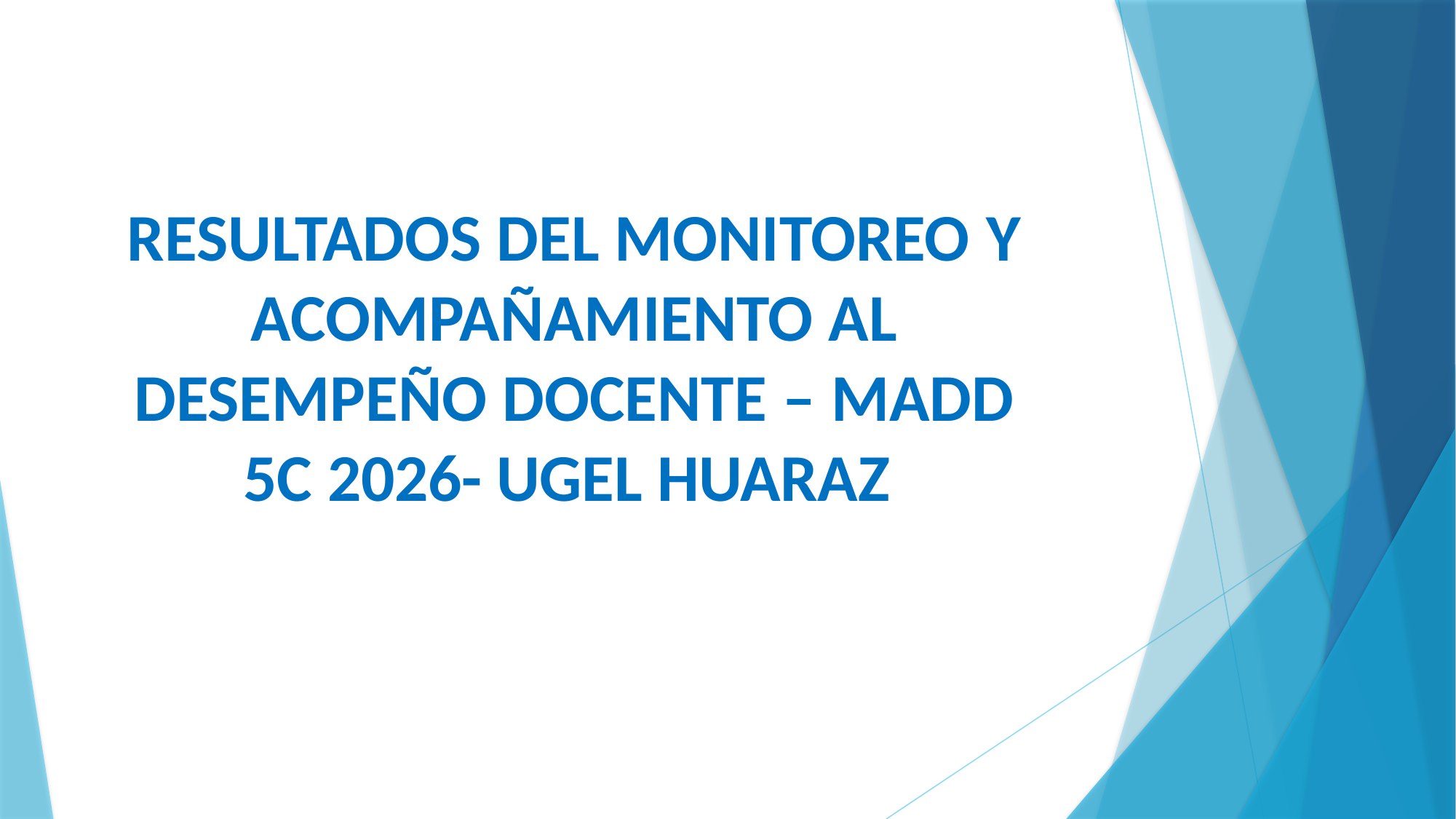

RESULTADOS DEL MONITOREO Y ACOMPAÑAMIENTO AL DESEMPEÑO DOCENTE – MADD 5C 2026- UGEL HUARAZ